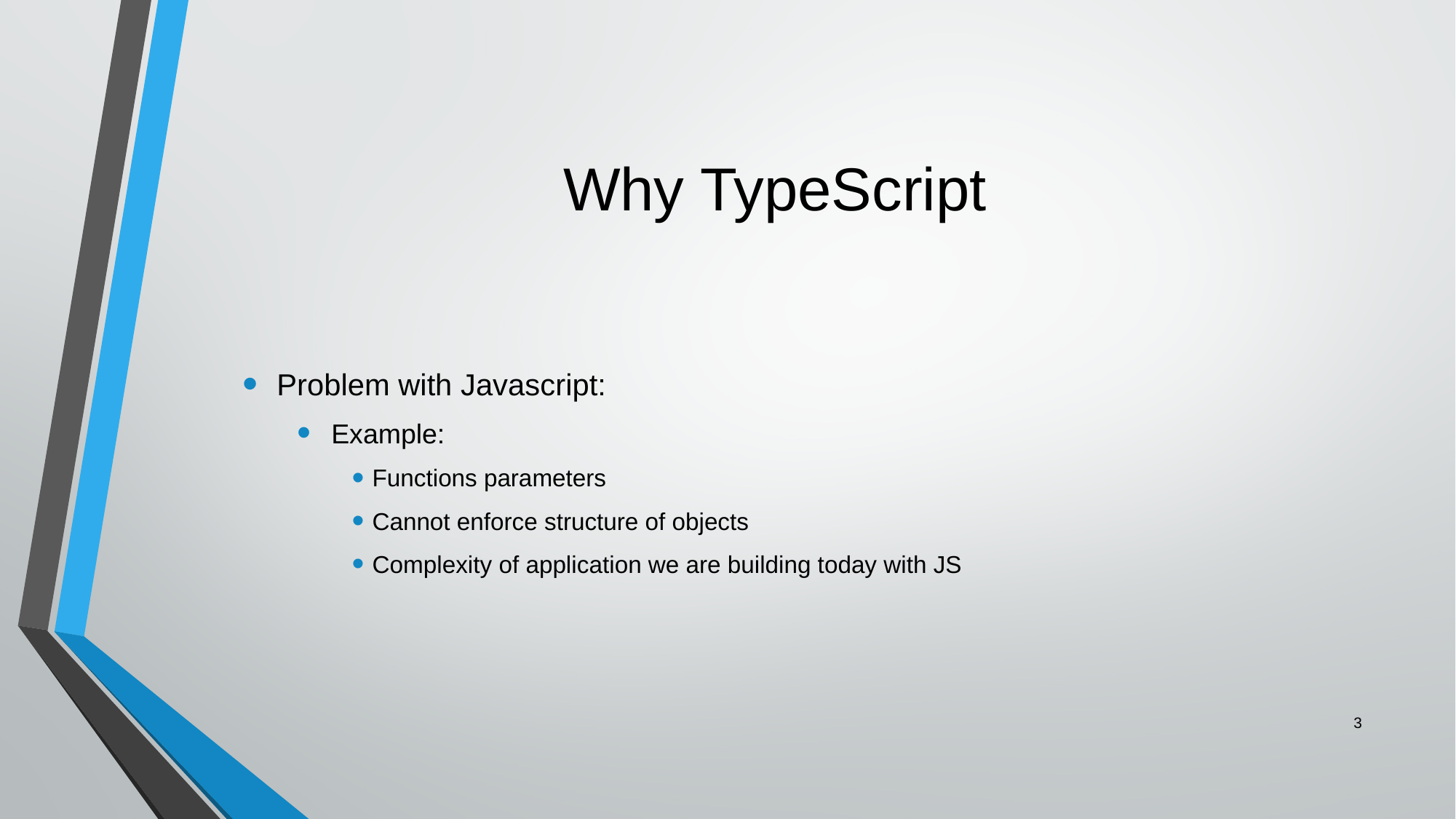

# Why TypeScript
Problem with Javascript:
Example:
Functions parameters
Cannot enforce structure of objects
Complexity of application we are building today with JS

3